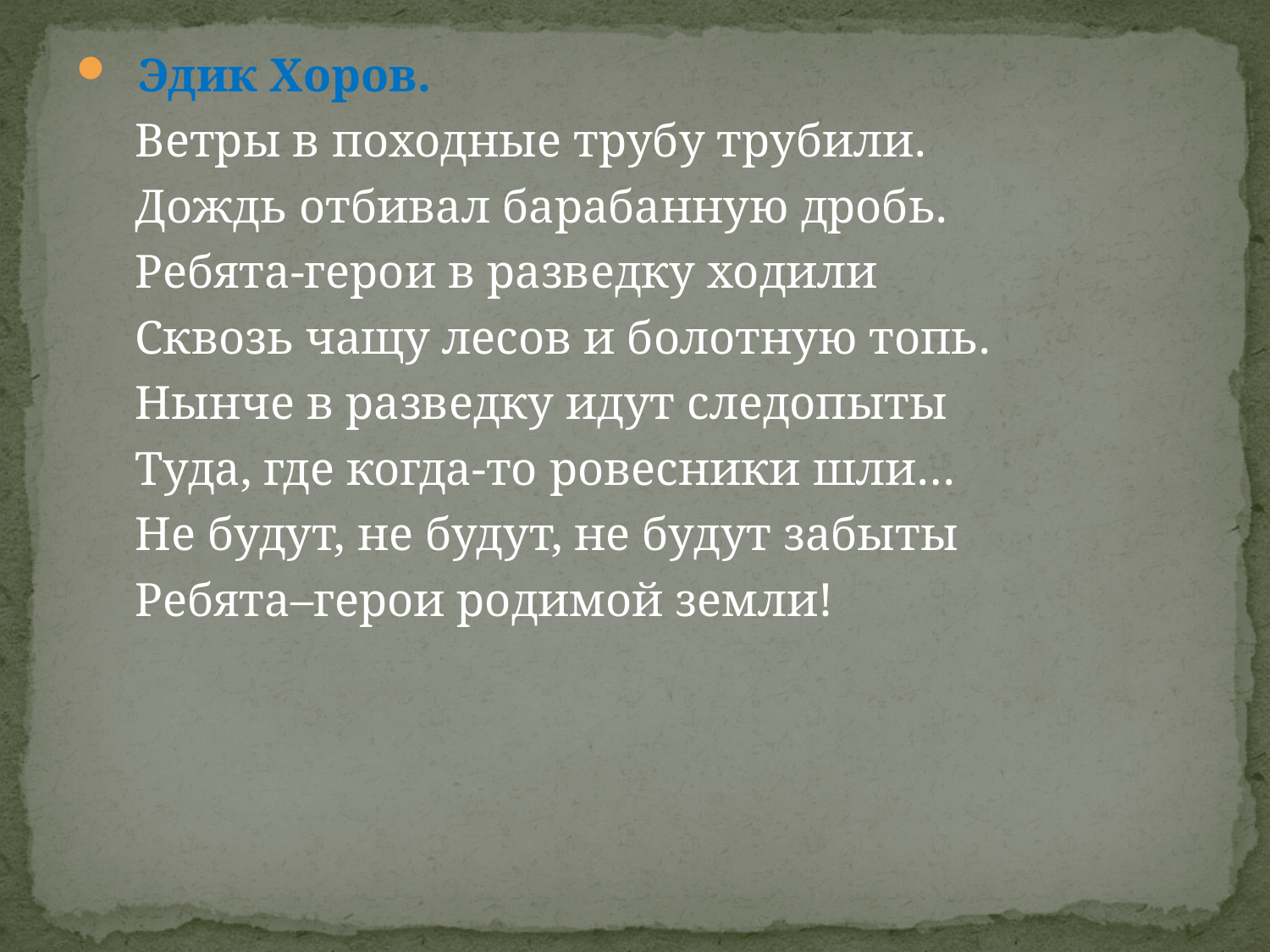

Эдик Хоров.
     Ветры в походные трубу трубили.
     Дождь отбивал барабанную дробь.
     Ребята-герои в разведку ходили
     Сквозь чащу лесов и болотную топь.
     Нынче в разведку идут следопыты
     Туда, где когда-то ровесники шли…
     Не будут, не будут, не будут забыты
     Ребята–герои родимой земли!